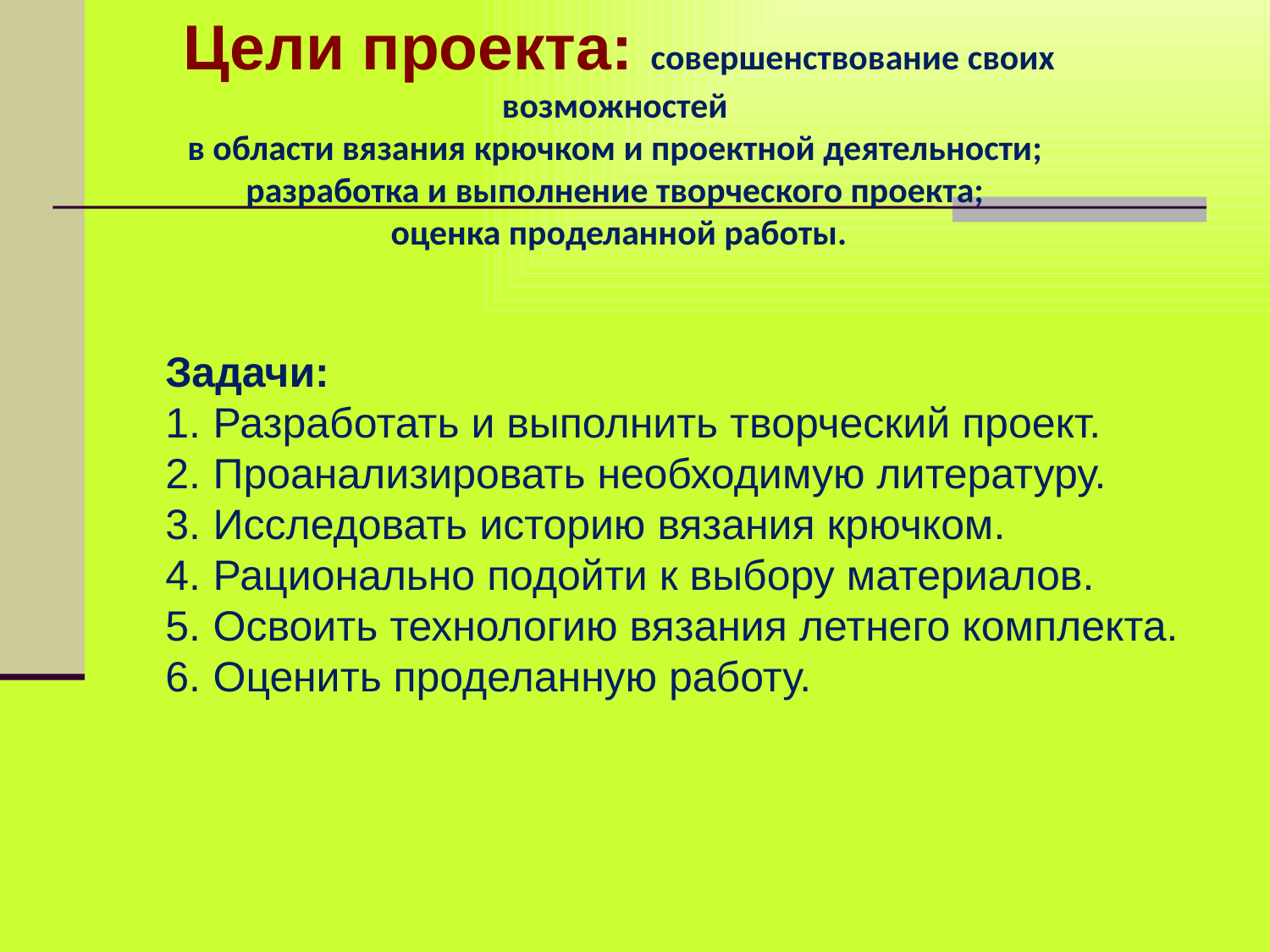

Цели проекта: совершенствование своих возможностей
в области вязания крючком и проектной деятельности;
разработка и выполнение творческого проекта;
оценка проделанной работы.

Задачи:
Разработать и выполнить творческий проект.
Проанализировать необходимую литературу.
Исследовать историю вязания крючком.
Рационально подойти к выбору материалов.
Освоить технологию вязания летнего комплекта.
Оценить проделанную работу.